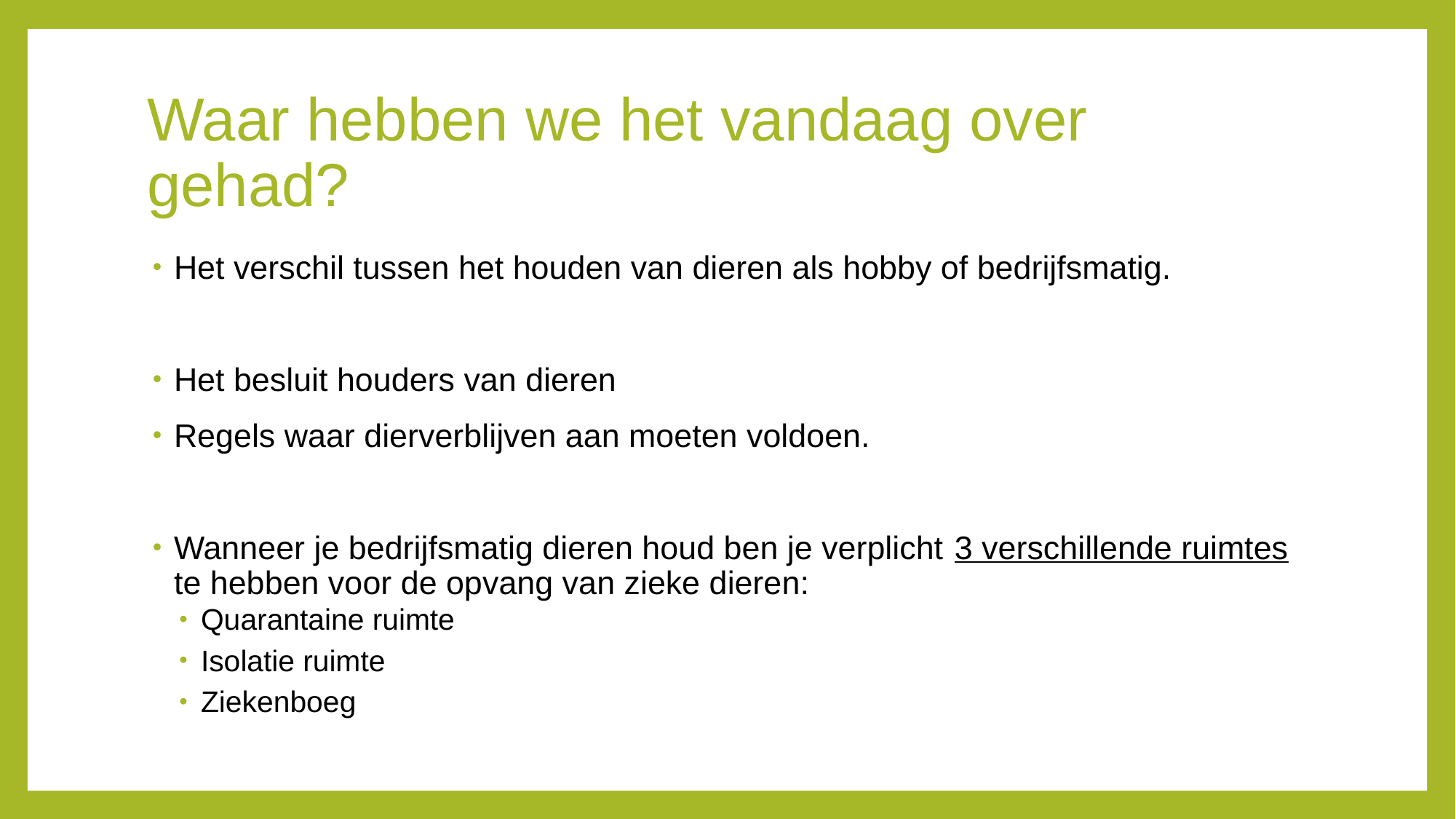

# Waar hebben we het vandaag over gehad?
Het verschil tussen het houden van dieren als hobby of bedrijfsmatig.

Het besluit houders van dieren
Regels waar dierverblijven aan moeten voldoen.

Wanneer je bedrijfsmatig dieren houd ben je verplicht 3 verschillende ruimtes te hebben voor de opvang van zieke dieren:
Quarantaine ruimte
Isolatie ruimte
Ziekenboeg